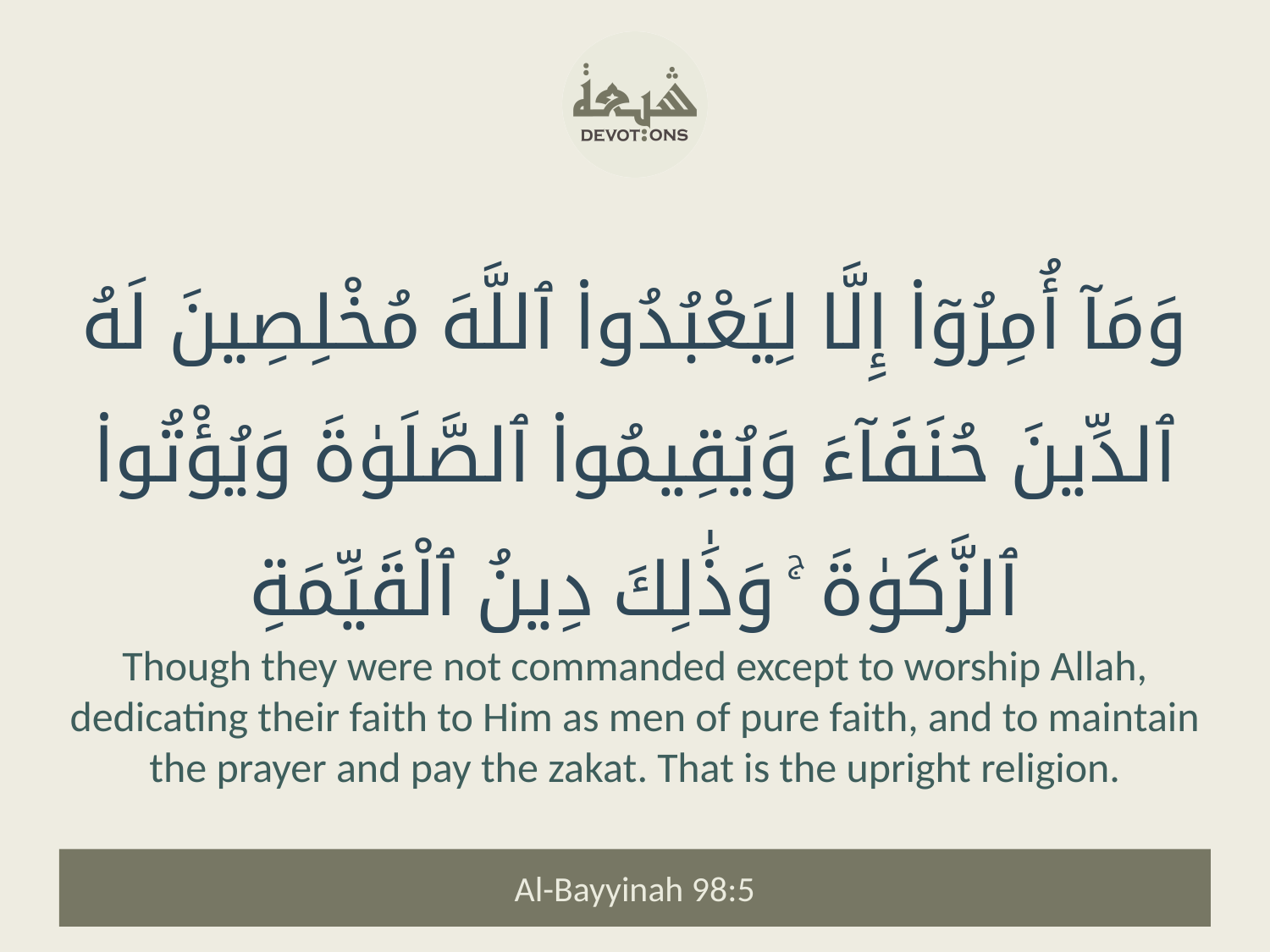

وَمَآ أُمِرُوٓا۟ إِلَّا لِيَعْبُدُوا۟ ٱللَّهَ مُخْلِصِينَ لَهُ ٱلدِّينَ حُنَفَآءَ وَيُقِيمُوا۟ ٱلصَّلَوٰةَ وَيُؤْتُوا۟ ٱلزَّكَوٰةَ ۚ وَذَٰلِكَ دِينُ ٱلْقَيِّمَةِ
Though they were not commanded except to worship Allah, dedicating their faith to Him as men of pure faith, and to maintain the prayer and pay the zakat. That is the upright religion.
Al-Bayyinah 98:5